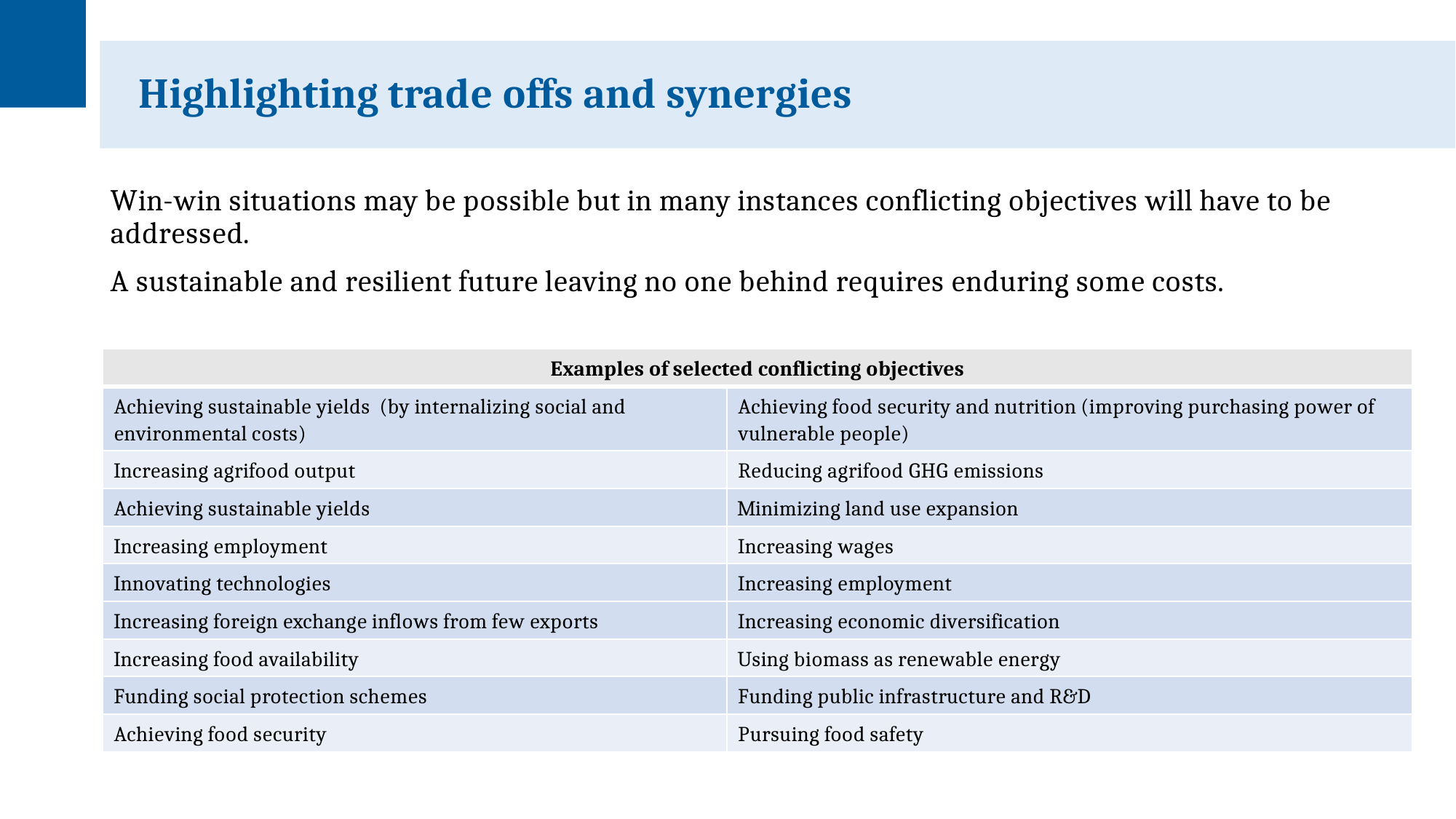

# Highlighting trade offs and synergies
Win-win situations may be possible but in many instances conflicting objectives will have to be addressed.
A sustainable and resilient future leaving no one behind requires enduring some costs.
| Examples of selected conflicting objectives |  |
| --- | --- |
| Achieving sustainable yields (by internalizing social and environmental costs) | Achieving food security and nutrition (improving purchasing power of vulnerable people) |
| Increasing agrifood output | Reducing agrifood GHG emissions |
| Achieving sustainable yields | Minimizing land use expansion |
| Increasing employment | Increasing wages |
| Innovating technologies | Increasing employment |
| Increasing foreign exchange inflows from few exports | Increasing economic diversification |
| Increasing food availability | Using biomass as renewable energy |
| Funding social protection schemes | Funding public infrastructure and R&D |
| Achieving food security | Pursuing food safety |